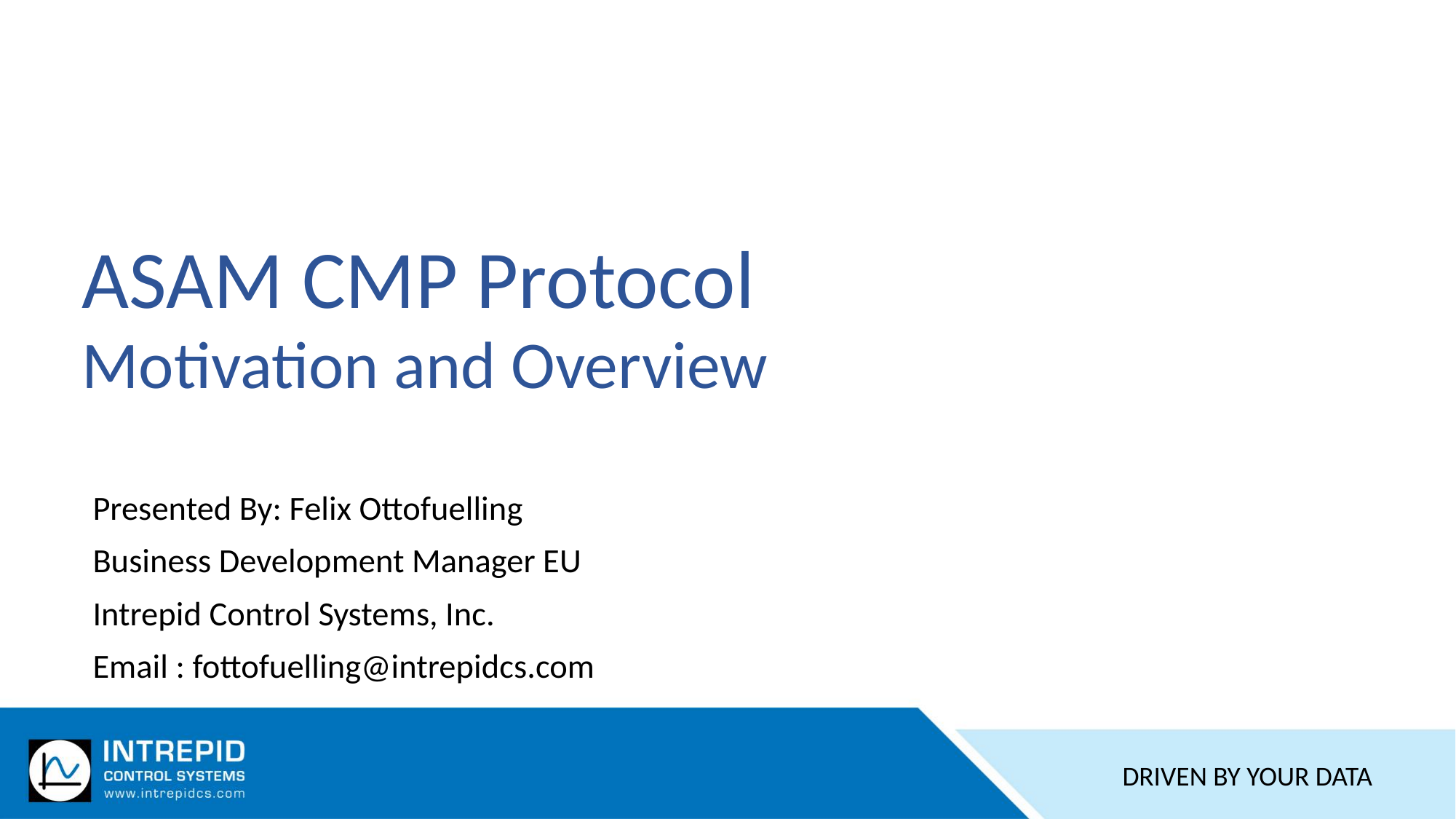

ASAM CMP Protocol
Motivation and Overview
Presented By: Felix Ottofuelling
Business Development Manager EU
Intrepid Control Systems, Inc.
Email : fottofuelling@intrepidcs.com